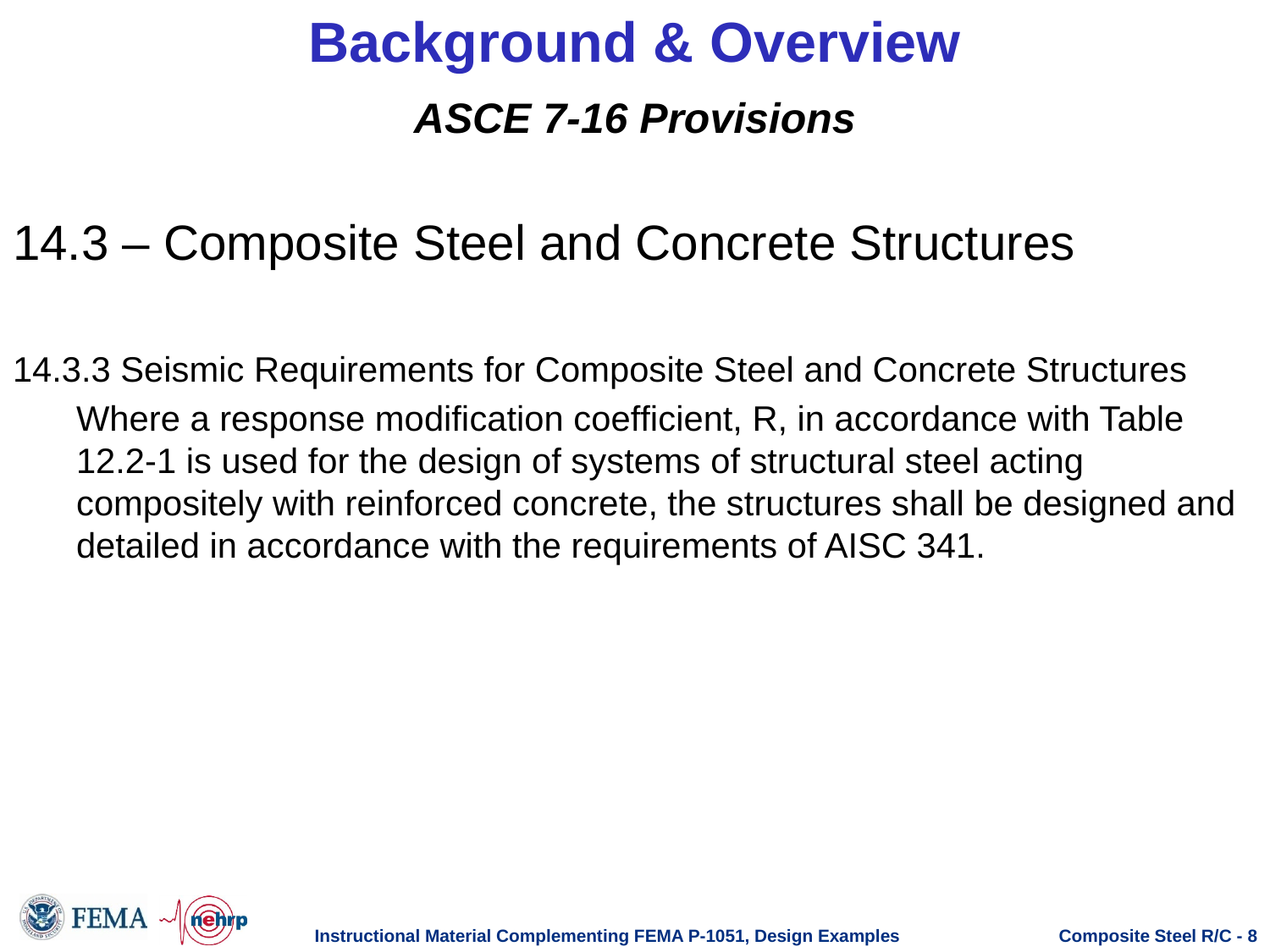

# Background & Overview
ASCE 7-16 Provisions

14.3 – Composite Steel and Concrete Structures

14.3.3 Seismic Requirements for Composite Steel and Concrete Structures
Where a response modiﬁcation coefﬁcient, R, in accordance with Table 12.2-1 is used for the design of systems of structural steel acting compositely with reinforced concrete, the structures shall be designed and detailed in accordance with the requirements of AISC 341.
Instructional Material Complementing FEMA P-1051, Design Examples
Composite Steel R/C - 8